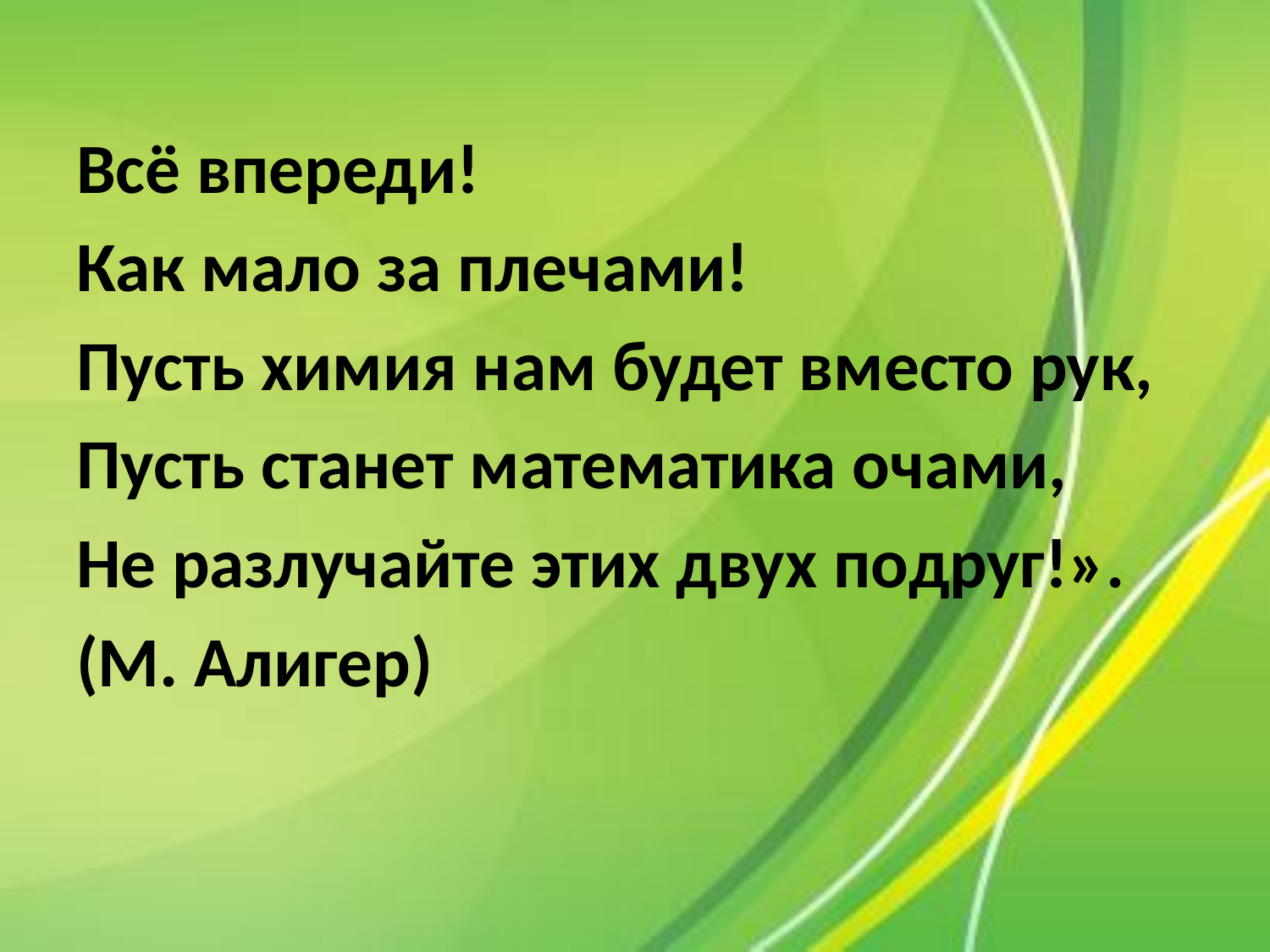

Всё впереди!
Как мало за плечами!
Пусть химия нам будет вместо рук,
Пусть станет математика очами,
Не разлучайте этих двух подруг!».
(М. Алигер)